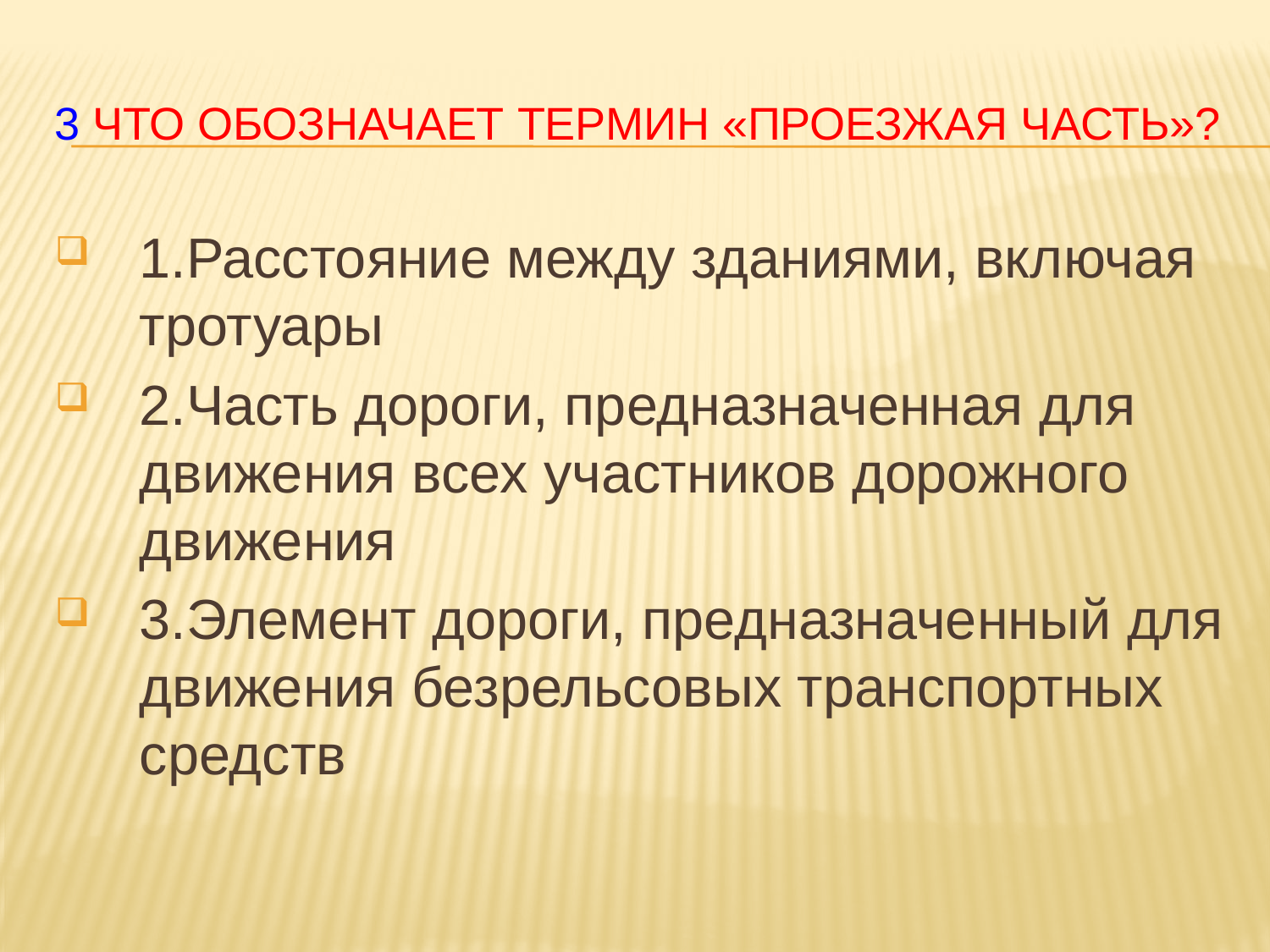

# 3 Что обозначает термин «проезжая часть»?
1.Расстояние между зданиями, включая тротуары
2.Часть дороги, предназначенная для движения всех участников дорожного движения
3.Элемент дороги, предназначенный для движения безрельсовых транспортных средств